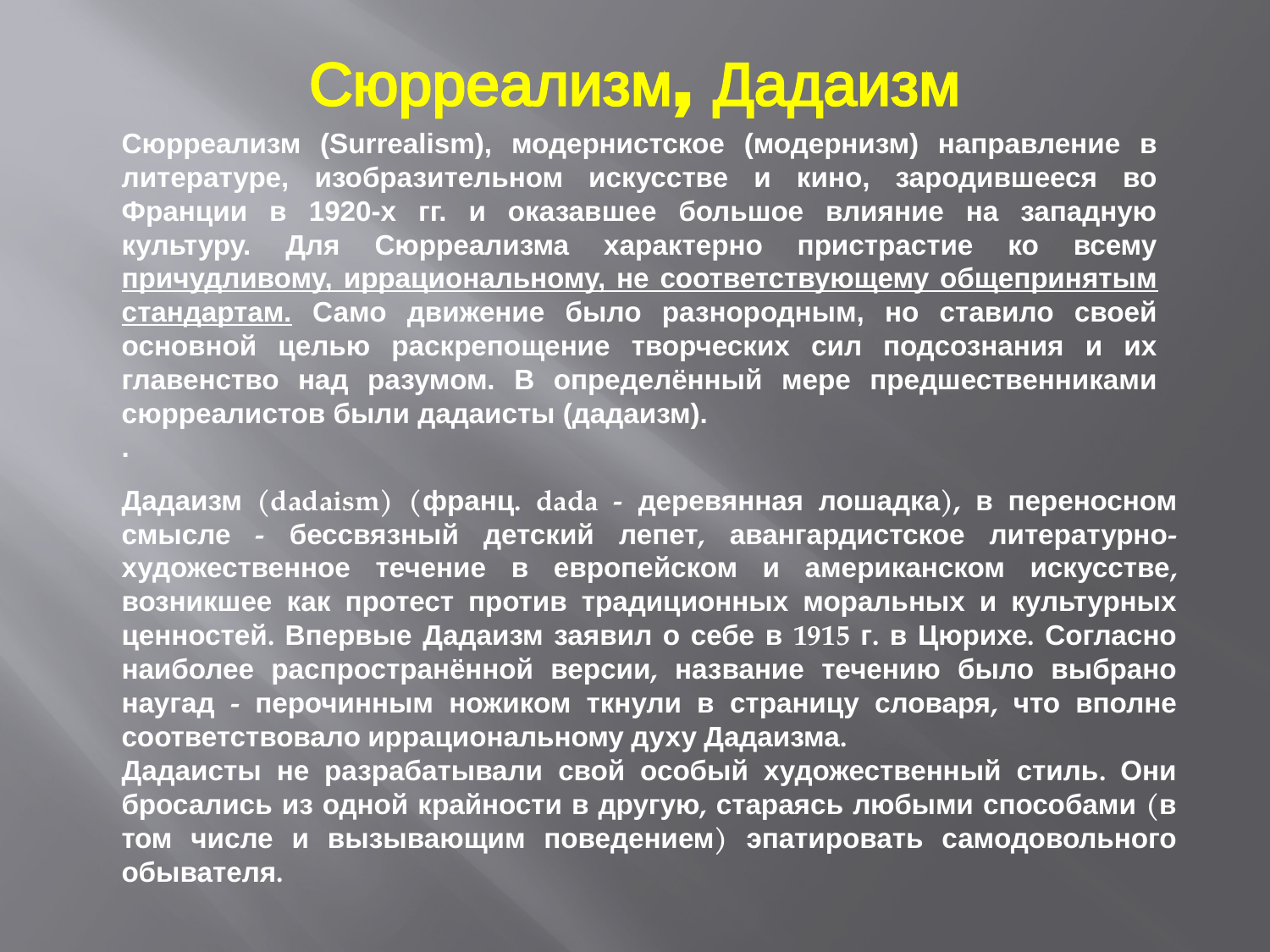

# Сюрреализм, Дадаизм
Сюрреализм (Surrealism), модернистское (модернизм) направление в литературе, изобразительном искусстве и кино, зародившееся во Франции в 1920-х гг. и оказавшее большое влияние на западную культуру. Для Сюрреализма характерно пристрастие ко всему причудливому, иррациональному, не соответствующему общепринятым стандартам. Само движение было разнородным, но ставило своей основной целью раскрепощение творческих сил подсознания и их главенство над разумом. В определённый мере предшественниками сюрреалистов были дадаисты (дадаизм).
.

Дадаизм (dadaism) (франц. dada - деревянная лошадка), в переносном смысле - бессвязный детский лепет, авангардистское литературно-художественное течение в европейском и американском искусстве, возникшее как протест против традиционных моральных и культурных ценностей. Впервые Дадаизм заявил о себе в 1915 г. в Цюрихе. Согласно наиболее распространённой версии, название течению было выбрано наугад - перочинным ножиком ткнули в страницу словаря, что вполне соответствовало иррациональному духу Дадаизма.
Дадаисты не разрабатывали свой особый художественный стиль. Они бросались из одной крайности в другую, стараясь любыми способами (в том числе и вызывающим поведением) эпатировать самодовольного обывателя.